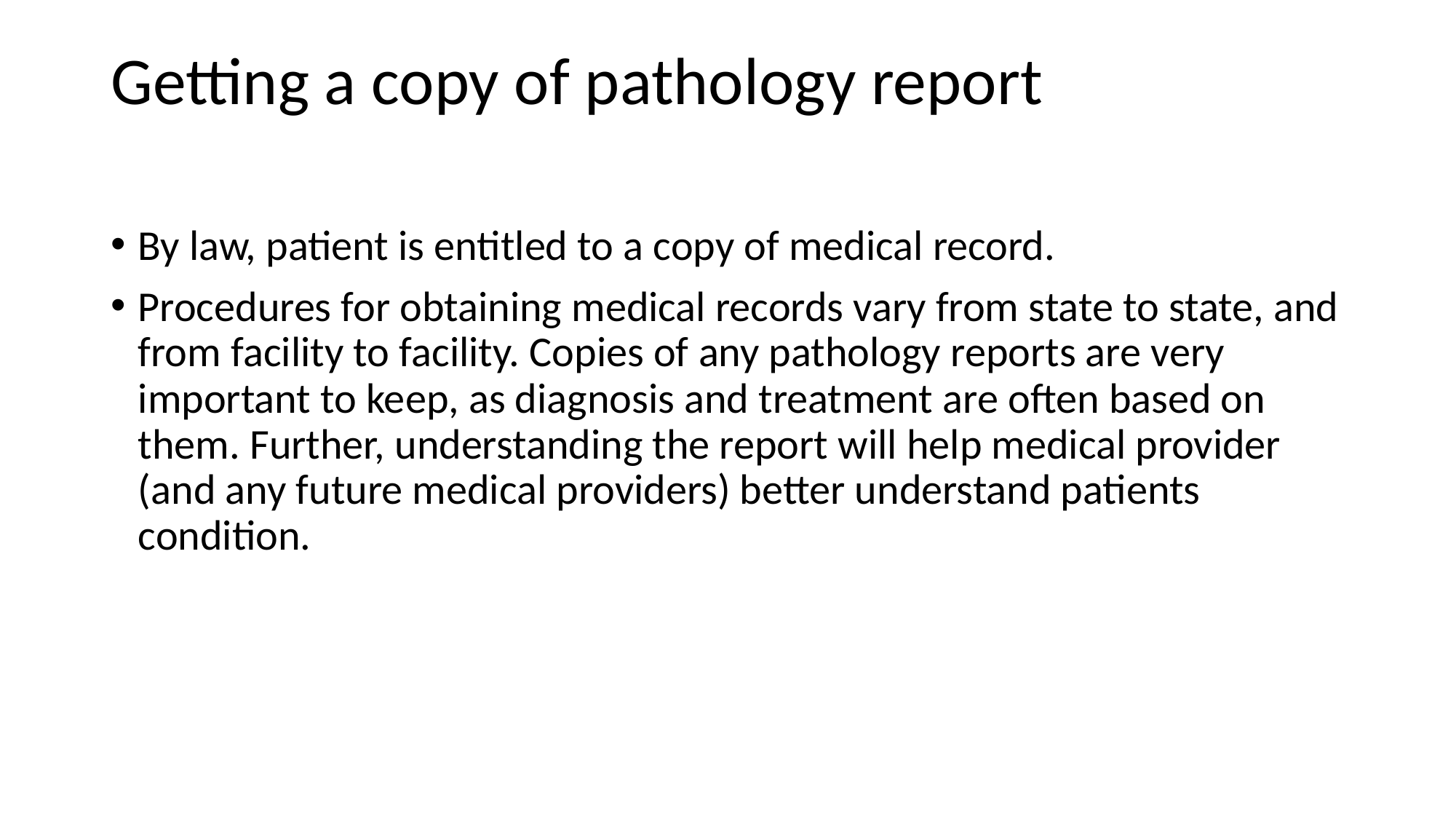

# Getting a copy of pathology report
By law, patient is entitled to a copy of medical record.
Procedures for obtaining medical records vary from state to state, and from facility to facility. Copies of any pathology reports are very important to keep, as diagnosis and treatment are often based on them. Further, understanding the report will help medical provider (and any future medical providers) better understand patients condition.